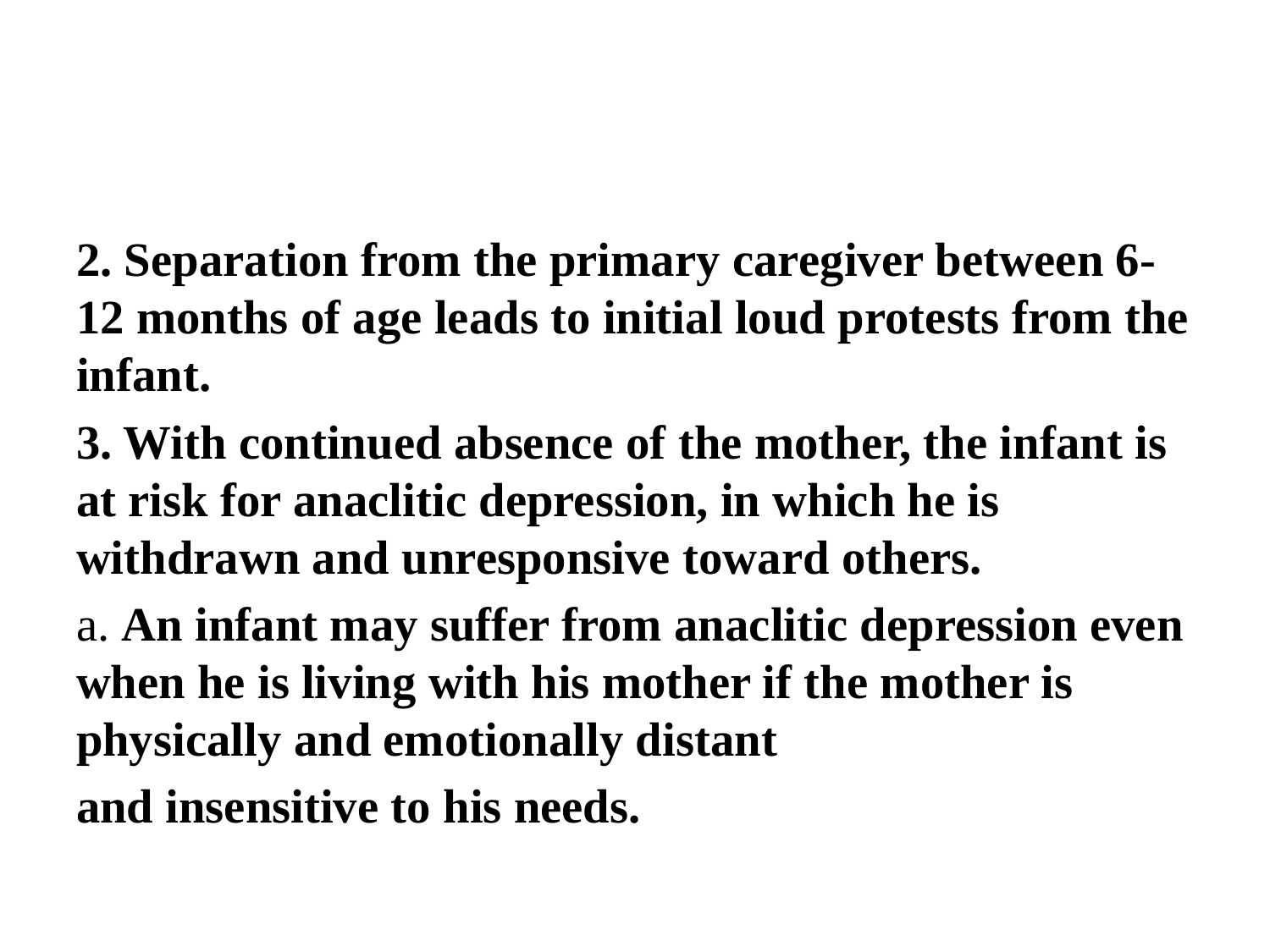

#
2. Separation from the primary caregiver between 6-12 months of age leads to initial loud protests from the infant.
3. With continued absence of the mother, the infant is at risk for anaclitic depression, in which he is withdrawn and unresponsive toward others.
a. An infant may suffer from anaclitic depression even when he is living with his mother if the mother is physically and emotionally distant
and insensitive to his needs.